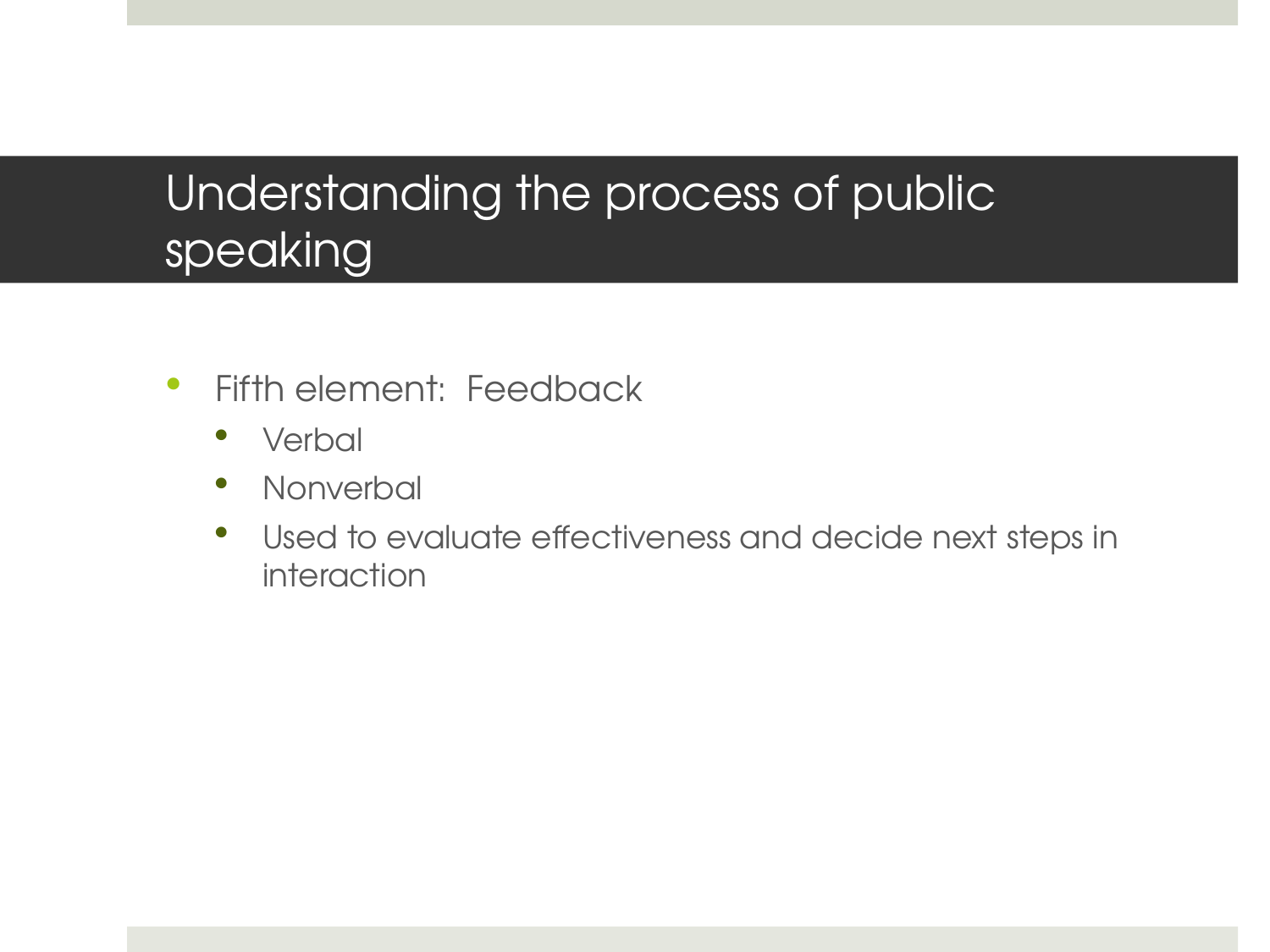

# Understanding the process of public speaking
Fifth element:  Feedback
Verbal
Nonverbal
Used to evaluate effectiveness and decide next steps in interaction